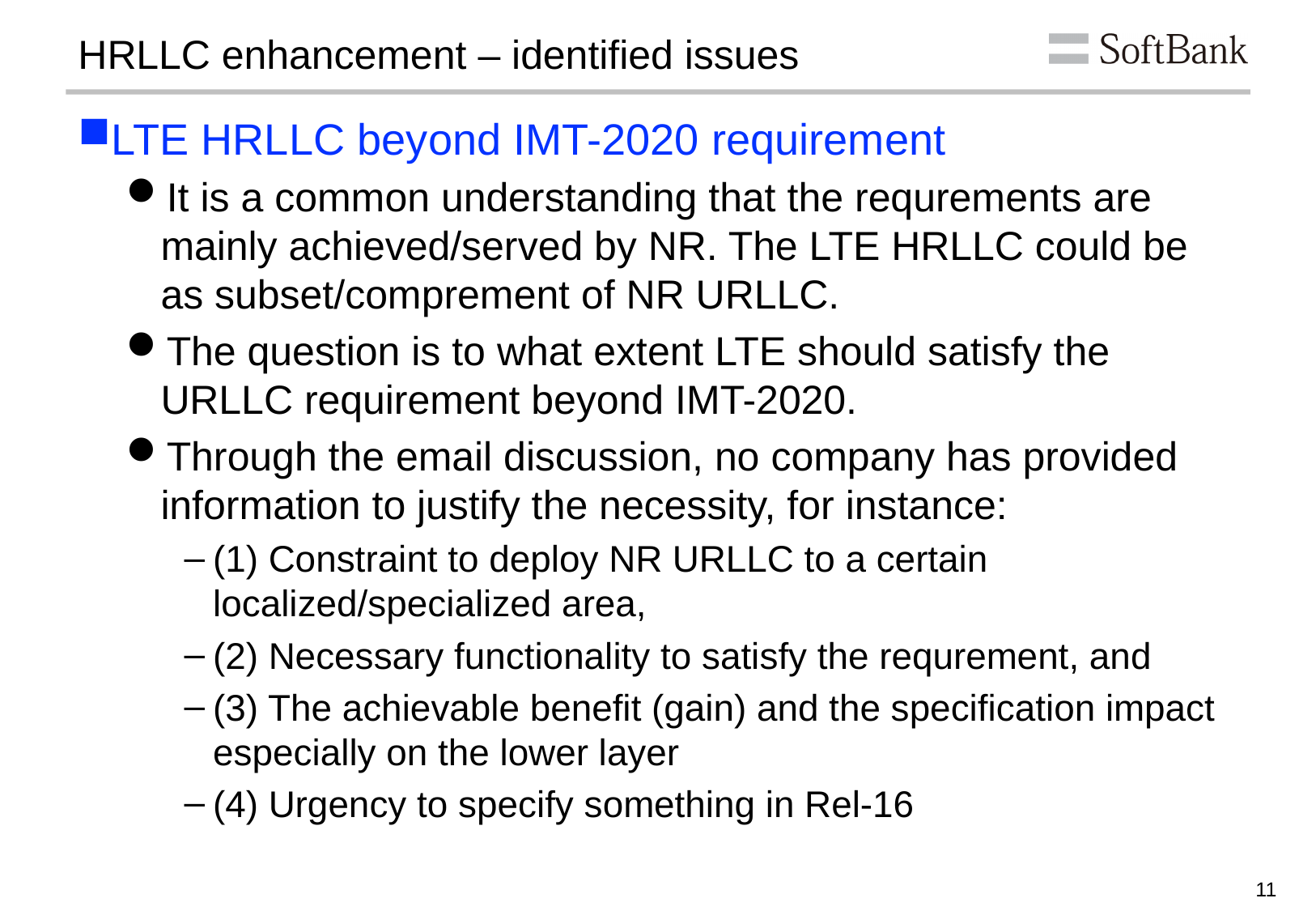

# HRLLC enhancement – identified issues
LTE HRLLC beyond IMT-2020 requirement
It is a common understanding that the requrements are mainly achieved/served by NR. The LTE HRLLC could be as subset/comprement of NR URLLC.
The question is to what extent LTE should satisfy the URLLC requirement beyond IMT-2020.
Through the email discussion, no company has provided information to justify the necessity, for instance:
(1) Constraint to deploy NR URLLC to a certain localized/specialized area,
(2) Necessary functionality to satisfy the requrement, and
(3) The achievable benefit (gain) and the specification impact especially on the lower layer
(4) Urgency to specify something in Rel-16